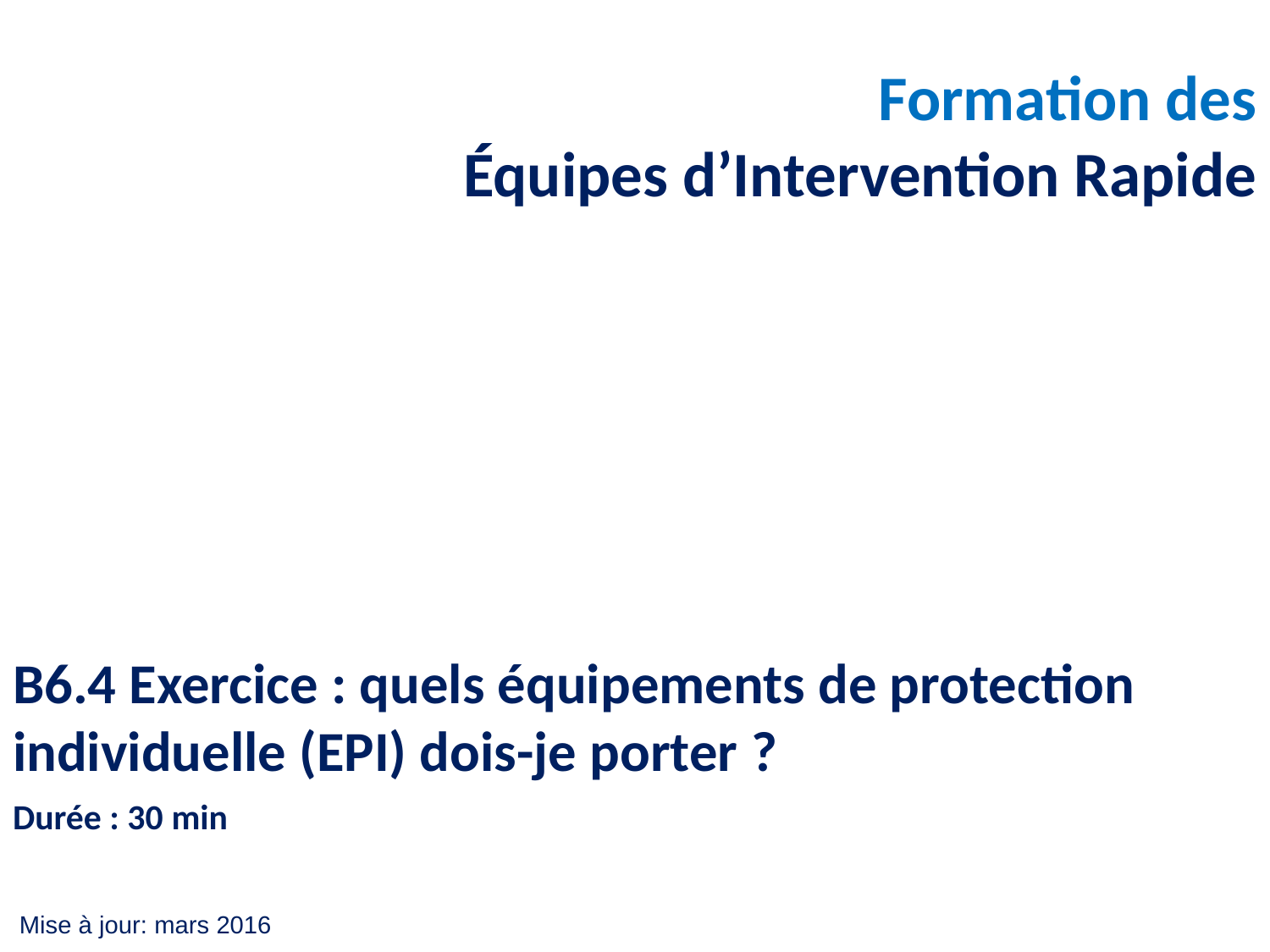

Formation des
Équipes d’Intervention Rapide
B6.4 Exercice : quels équipements de protection individuelle (EPI) dois-je porter ?
Durée : 30 min
Mise à jour: mars 2016